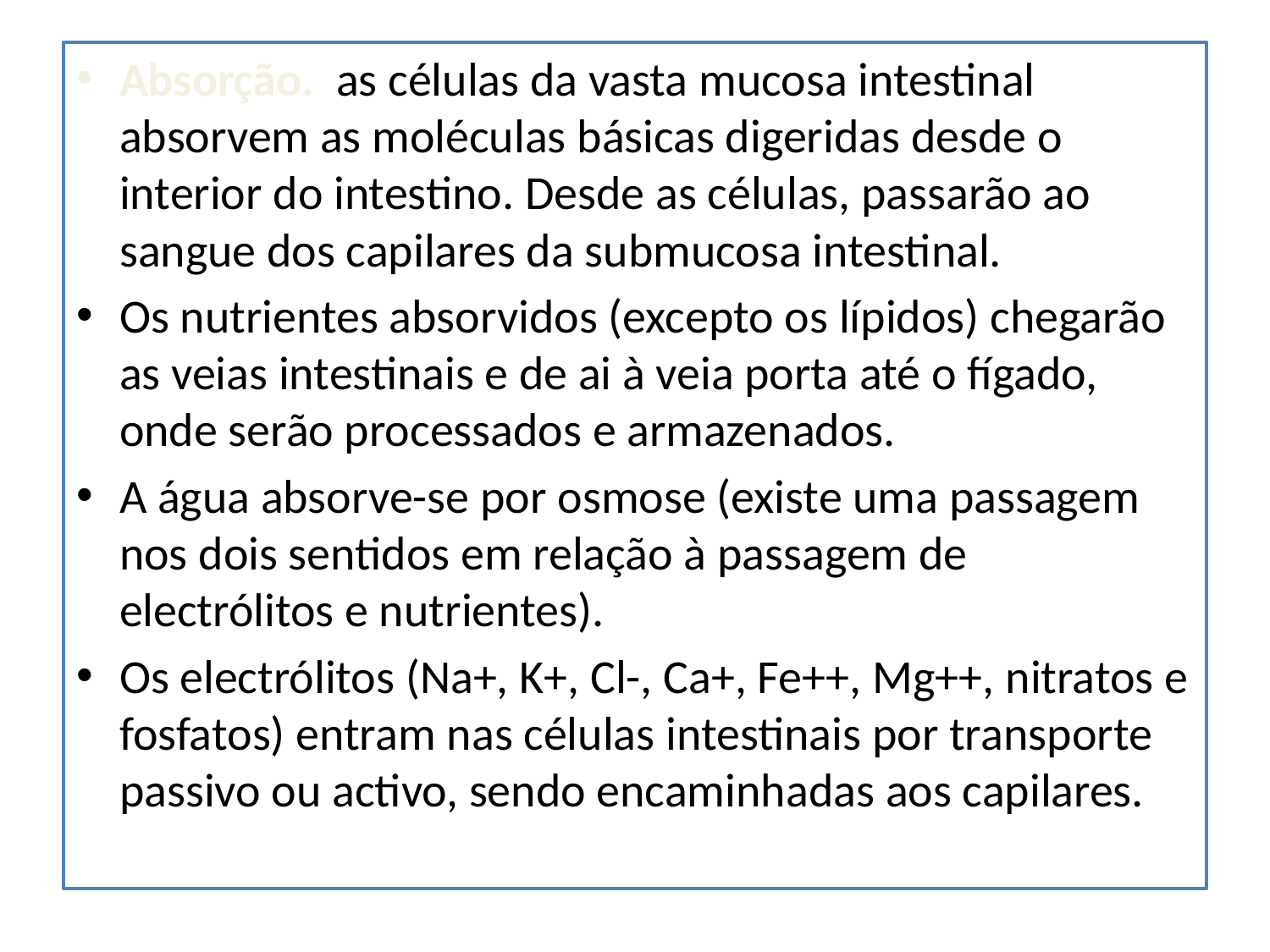

#
Absorção.  as células da vasta mucosa intestinal absorvem as moléculas básicas digeridas desde o interior do intestino. Desde as células, passarão ao sangue dos capilares da submucosa intestinal.
Os nutrientes absorvidos (excepto os lípidos) chegarão as veias intestinais e de ai à veia porta até o fígado, onde serão processados e armazenados.
A água absorve-se por osmose (existe uma passagem nos dois sentidos em relação à passagem de electrólitos e nutrientes).
Os electrólitos (Na+, K+, Cl-, Ca+, Fe++, Mg++, nitratos e fosfatos) entram nas células intestinais por transporte passivo ou activo, sendo encaminhadas aos capilares.